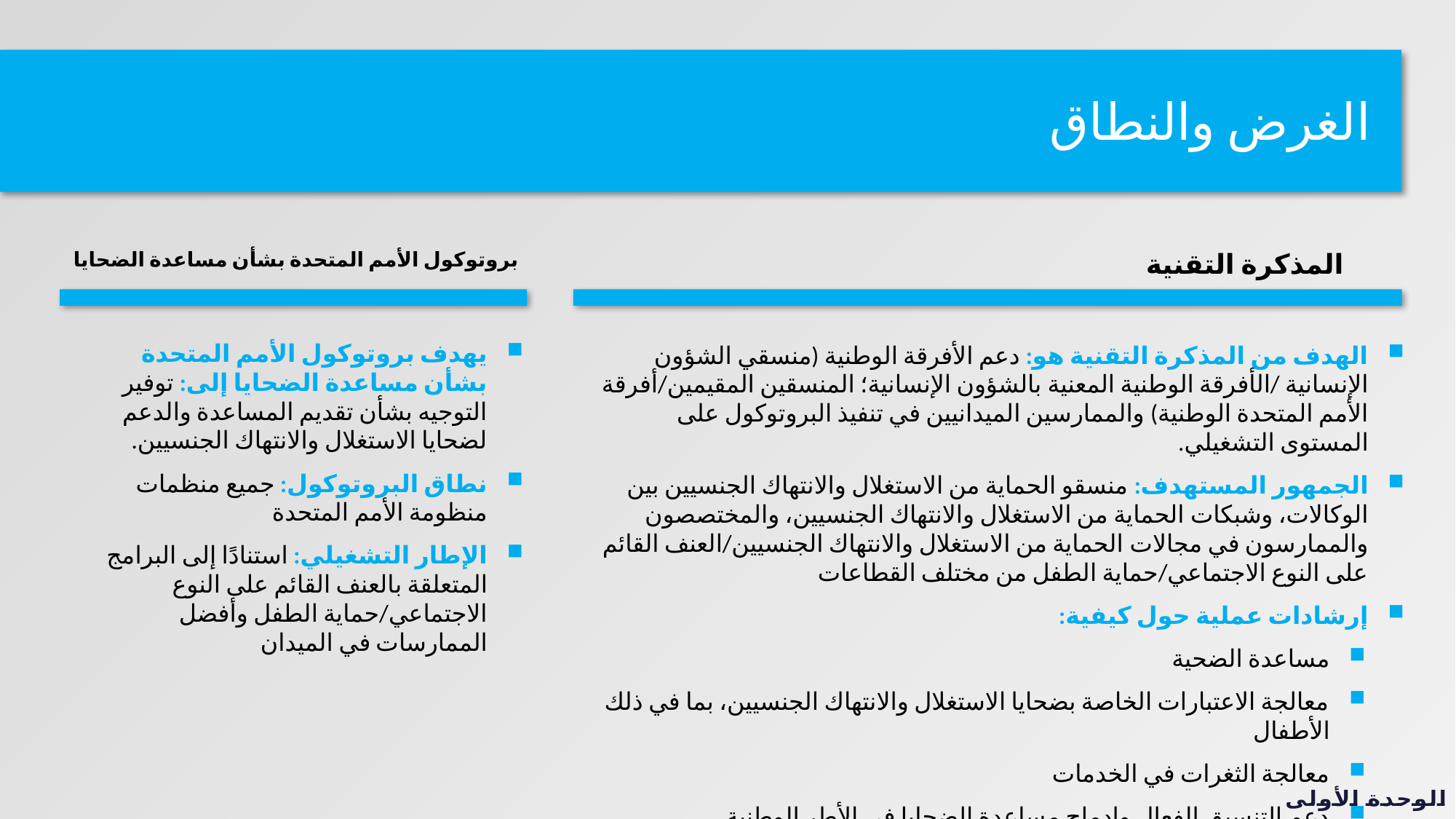

# الغرض والنطاق
بروتوكول الأمم المتحدة بشأن مساعدة الضحايا
المذكرة التقنية

يهدف بروتوكول الأمم المتحدة بشأن مساعدة الضحايا إلى: توفير التوجيه بشأن تقديم المساعدة والدعم لضحايا الاستغلال والانتهاك الجنسيين.
نطاق البروتوكول: جميع منظمات منظومة الأمم المتحدة
الإطار التشغيلي: استنادًا إلى البرامج المتعلقة بالعنف القائم على النوع الاجتماعي/حماية الطفل وأفضل الممارسات في الميدان

الهدف من المذكرة التقنية هو: دعم الأفرقة الوطنية (منسقي الشؤون الإنسانية /الأفرقة الوطنية المعنية بالشؤون الإنسانية؛ المنسقين المقيمين/أفرقة الأمم المتحدة الوطنية) والممارسين الميدانيين في تنفيذ البروتوكول على المستوى التشغيلي.
الجمهور المستهدف: منسقو الحماية من الاستغلال والانتهاك الجنسيين بين الوكالات، وشبكات الحماية من الاستغلال والانتهاك الجنسيين، والمختصصون والممارسون في مجالات الحماية من الاستغلال والانتهاك الجنسيين/العنف القائم على النوع الاجتماعي/حماية الطفل من مختلف القطاعات
إرشادات عملية حول كيفية:
مساعدة الضحية
معالجة الاعتبارات الخاصة بضحايا الاستغلال والانتهاك الجنسيين، بما في ذلك الأطفال
معالجة الثغرات في الخدمات
دعم التنسيق الفعال وإدماج مساعدة الضحايا في الأطر الوطنية

الوحدة الأولى